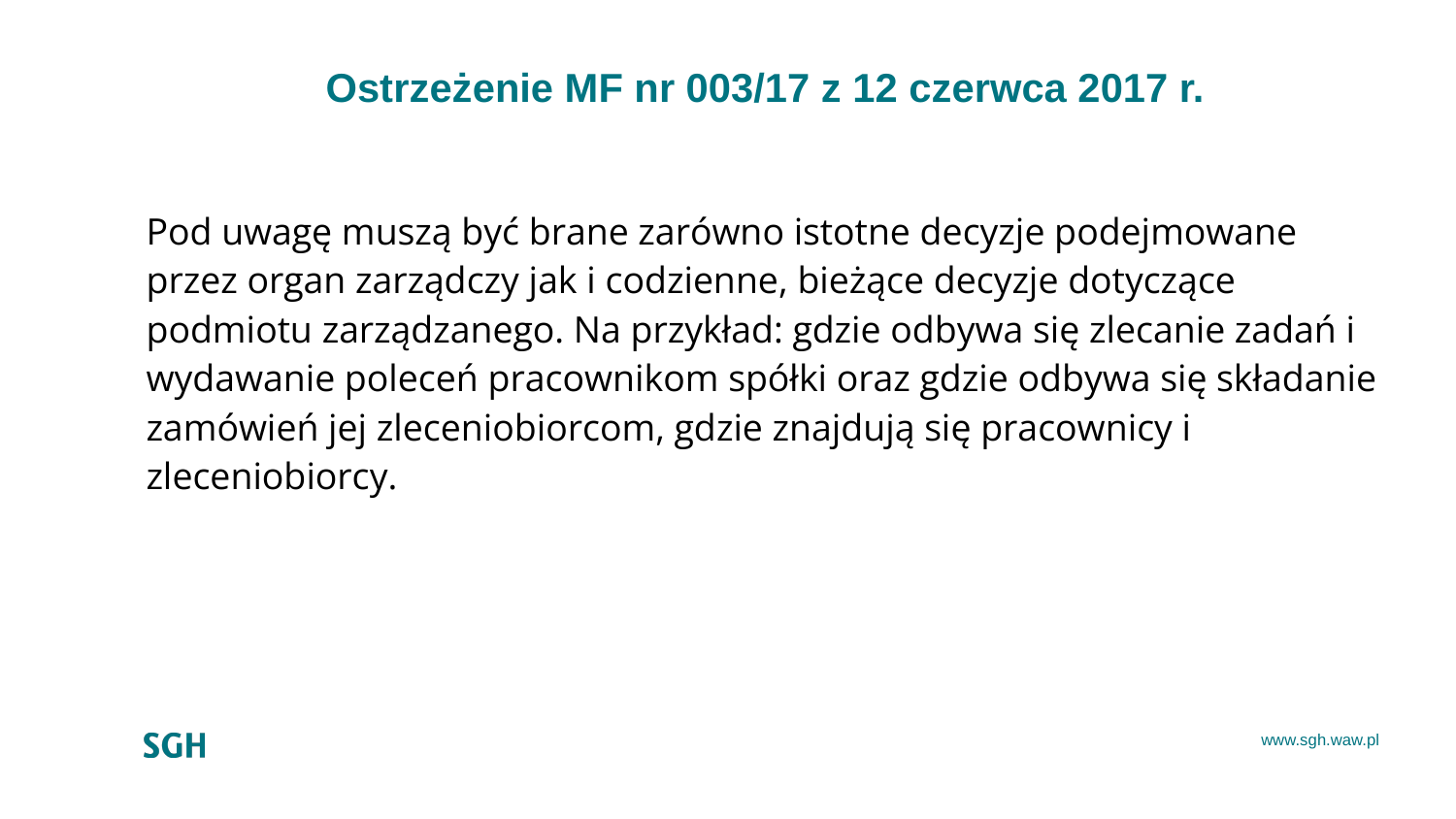

# Ostrzeżenie MF nr 003/17 z 12 czerwca 2017 r.

Pod uwagę muszą być brane zarówno istotne decyzje podejmowane przez organ zarządczy jak i codzienne, bieżące decyzje dotyczące podmiotu zarządzanego. Na przykład: gdzie odbywa się zlecanie zadań i wydawanie poleceń pracownikom spółki oraz gdzie odbywa się składanie zamówień jej zleceniobiorcom, gdzie znajdują się pracownicy i zleceniobiorcy.